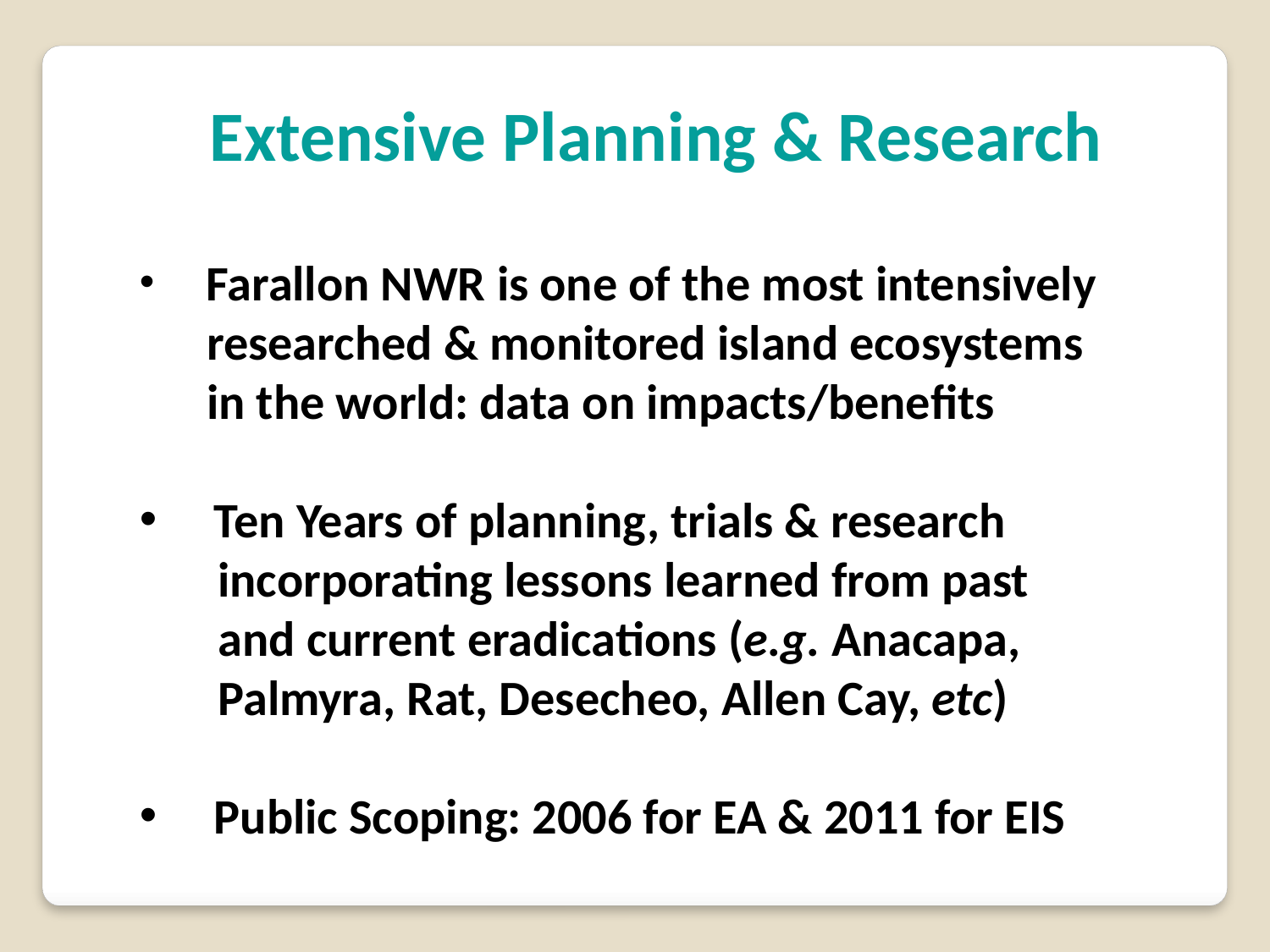

Extensive Planning & Research

  Farallon NWR is one of the most intensively
      researched & monitored island ecosystems
      in the world: data on impacts/benefits

 Ten Years of planning, trials & research
       incorporating lessons learned from past
       and current eradications (e.g. Anacapa,
       Palmyra, Rat, Desecheo, Allen Cay, etc)

 Public Scoping: 2006 for EA & 2011 for EIS